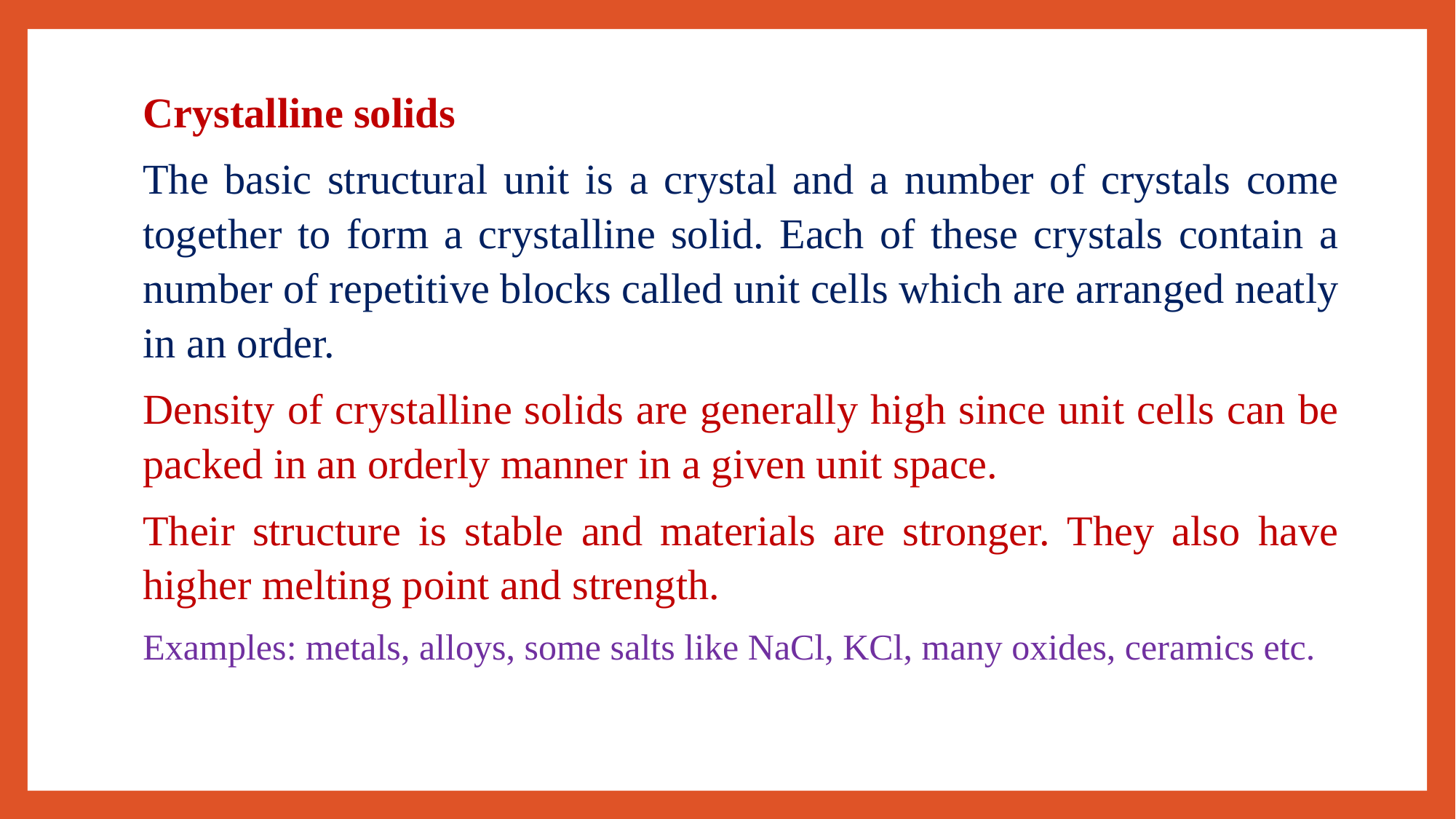

Crystalline solids
The basic structural unit is a crystal and a number of crystals come together to form a crystalline solid. Each of these crystals contain a number of repetitive blocks called unit cells which are arranged neatly in an order.
Density of crystalline solids are generally high since unit cells can be packed in an orderly manner in a given unit space.
Their structure is stable and materials are stronger. They also have higher melting point and strength.
Examples: metals, alloys, some salts like NaCl, KCl, many oxides, ceramics etc.